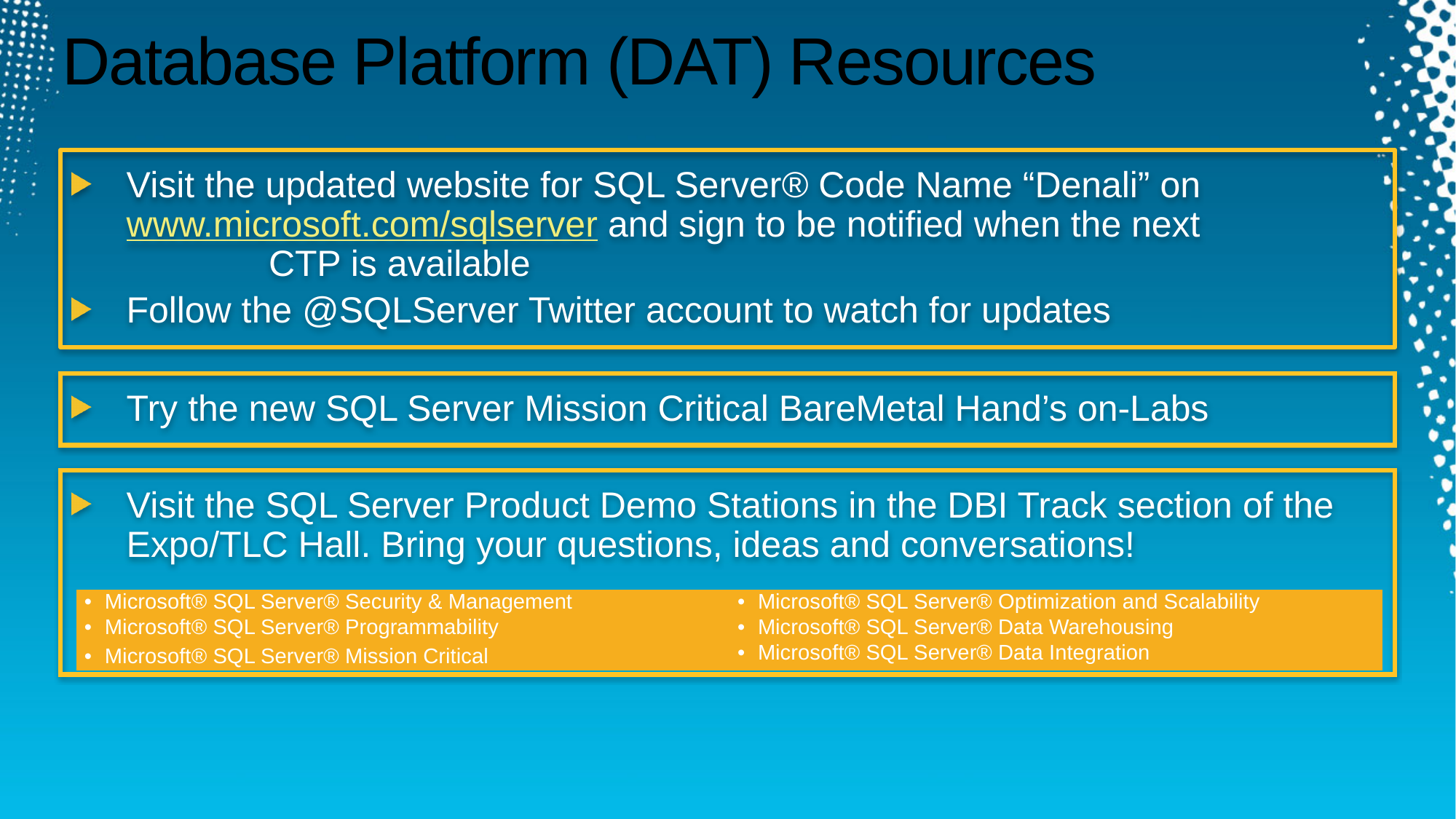

Required Slide

Track PMs will supply the content for this slide, which will be inserted during the final scrub.
# Database Platform (DAT) Resources
Visit the updated website for SQL Server® Code Name “Denali” on www.microsoft.com/sqlserver and sign to be notified when the next                                CTP is available
Follow the @SQLServer Twitter account to watch for updates
Try the new SQL Server Mission Critical BareMetal Hand’s on-Labs
Visit the SQL Server Product Demo Stations in the DBI Track section of the Expo/TLC Hall. Bring your questions, ideas and conversations!

| Microsoft® SQL Server® Security & Management | Microsoft® SQL Server® Optimization and Scalability |
| --- | --- |
| Microsoft® SQL Server® Programmability | Microsoft® SQL Server® Data Warehousing |
| Microsoft® SQL Server® Mission Critical | Microsoft® SQL Server® Data Integration |